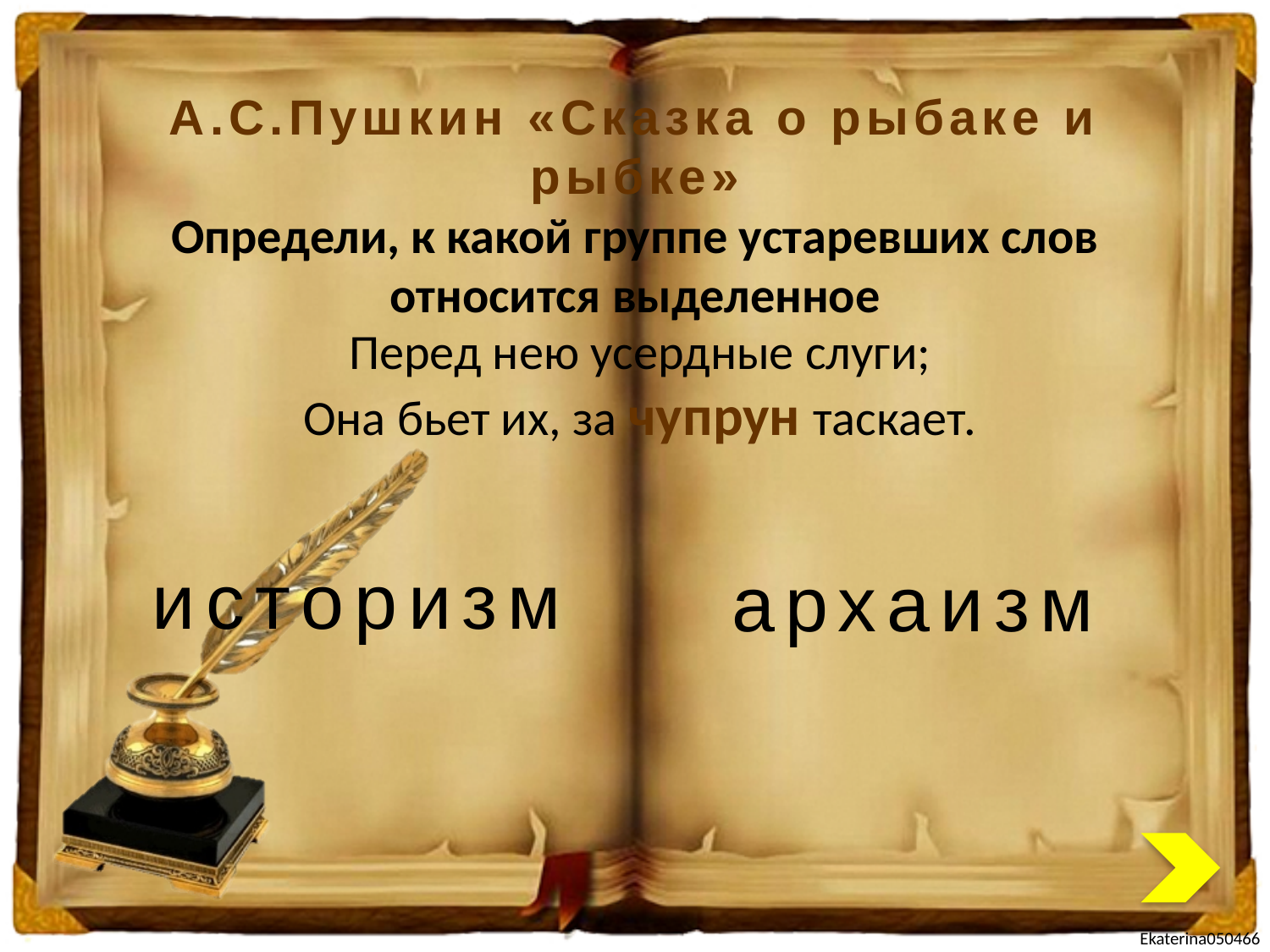

А.С.Пушкин «Сказка о рыбаке и рыбке»
Определи, к какой группе устаревших слов относится выделенное
Перед нею усердные слуги;
Она бьет их, за чупрун таскает.
историзм
архаизм